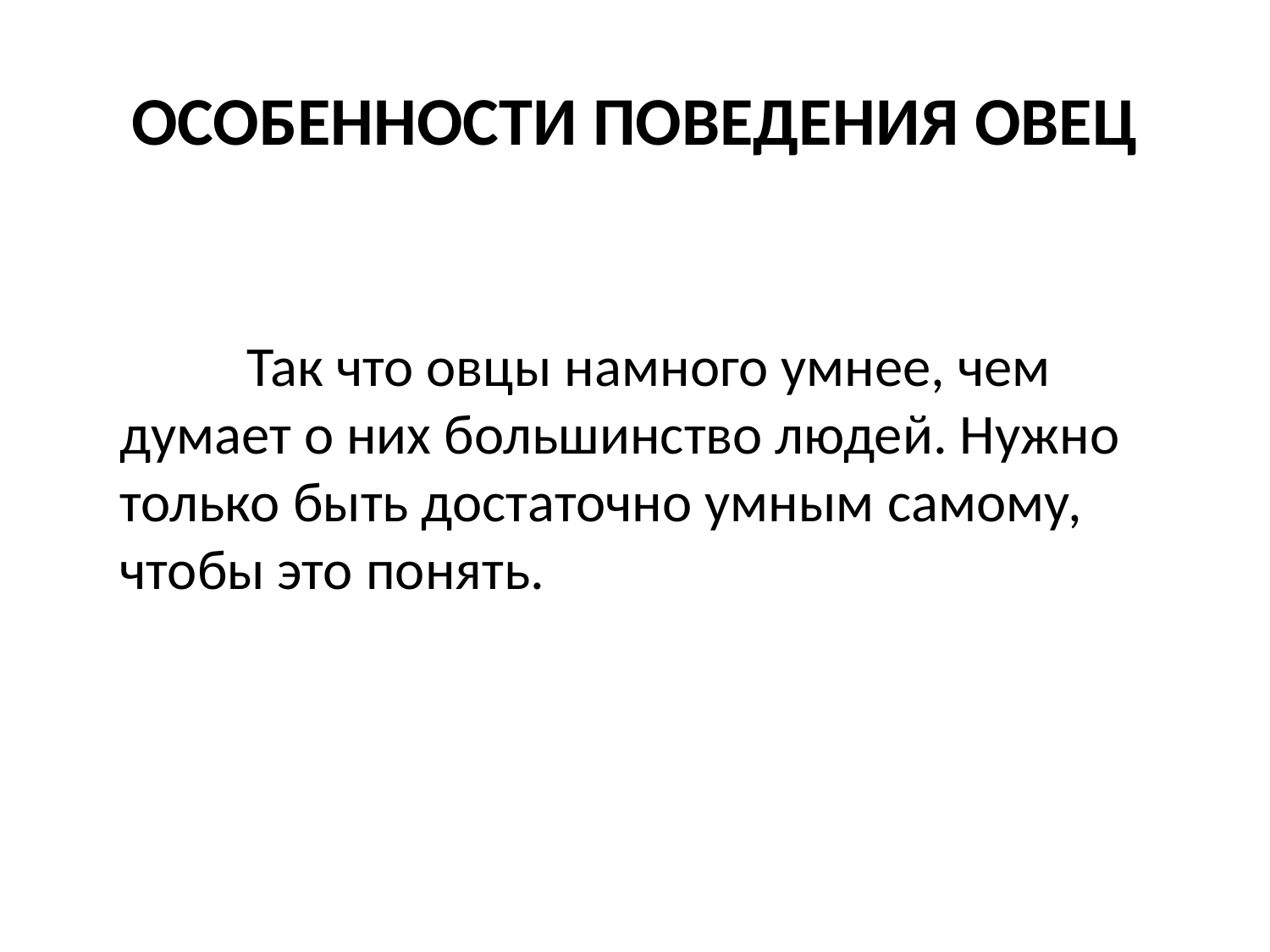

# ОСОБЕННОСТИ ПОВЕДЕНИЯ ОВЕЦ
		Так что овцы намного умнее, чем думает о них большинство людей. Нужно только быть достаточно умным самому, чтобы это понять.